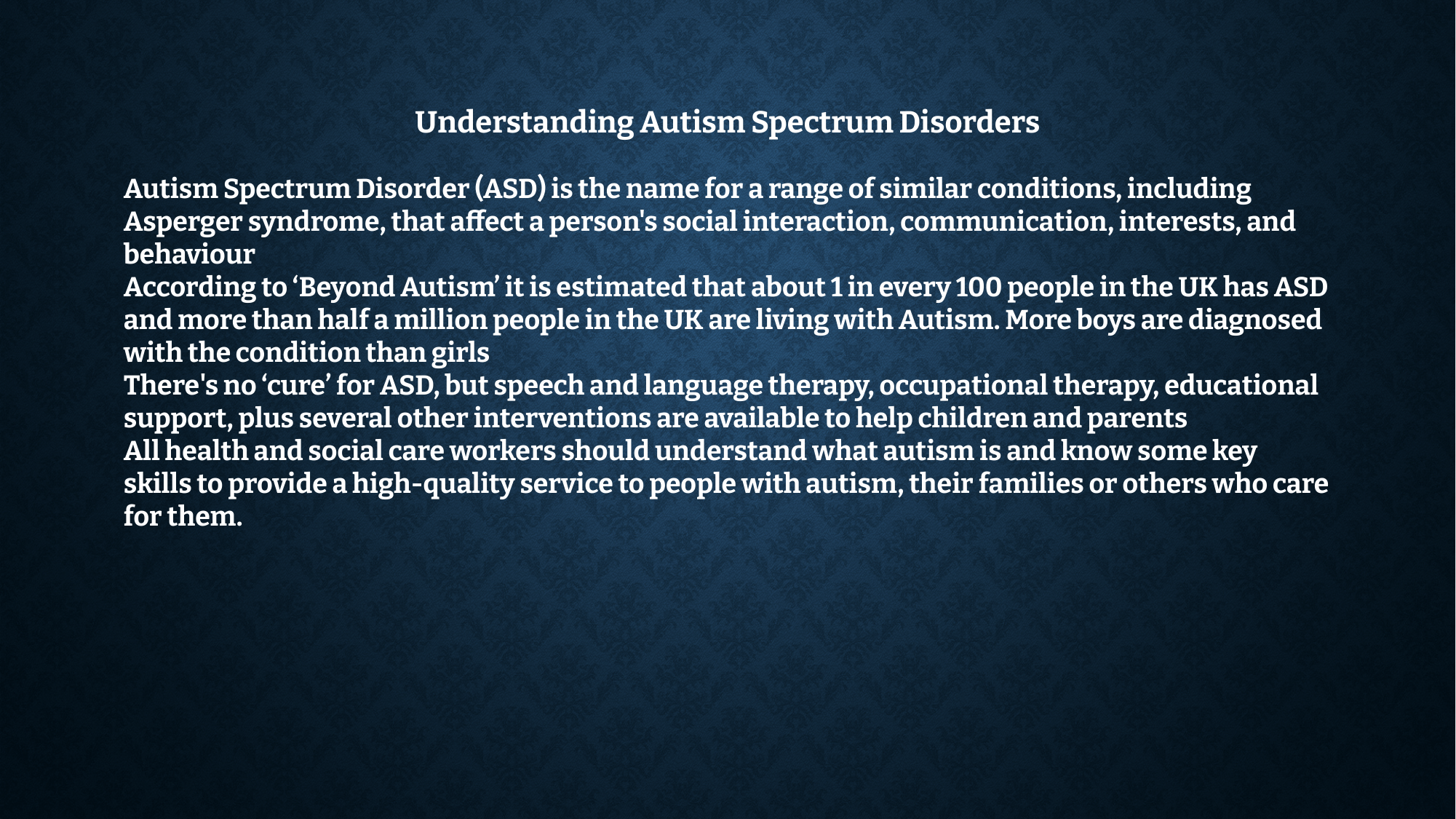

Understanding Autism Spectrum Disorders

Autism Spectrum Disorder (ASD) is the name for a range of similar conditions, including Asperger syndrome, that affect a person's social interaction, communication, interests, and behaviour
According to ‘Beyond Autism’ it is estimated that about 1 in every 100 people in the UK has ASD and more than half a million people in the UK are living with Autism. More boys are diagnosed with the condition than girls
There's no ‘cure’ for ASD, but speech and language therapy, occupational therapy, educational support, plus several other interventions are available to help children and parents
All health and social care workers should understand what autism is and know some key skills to provide a high-quality service to people with autism, their families or others who care for them.